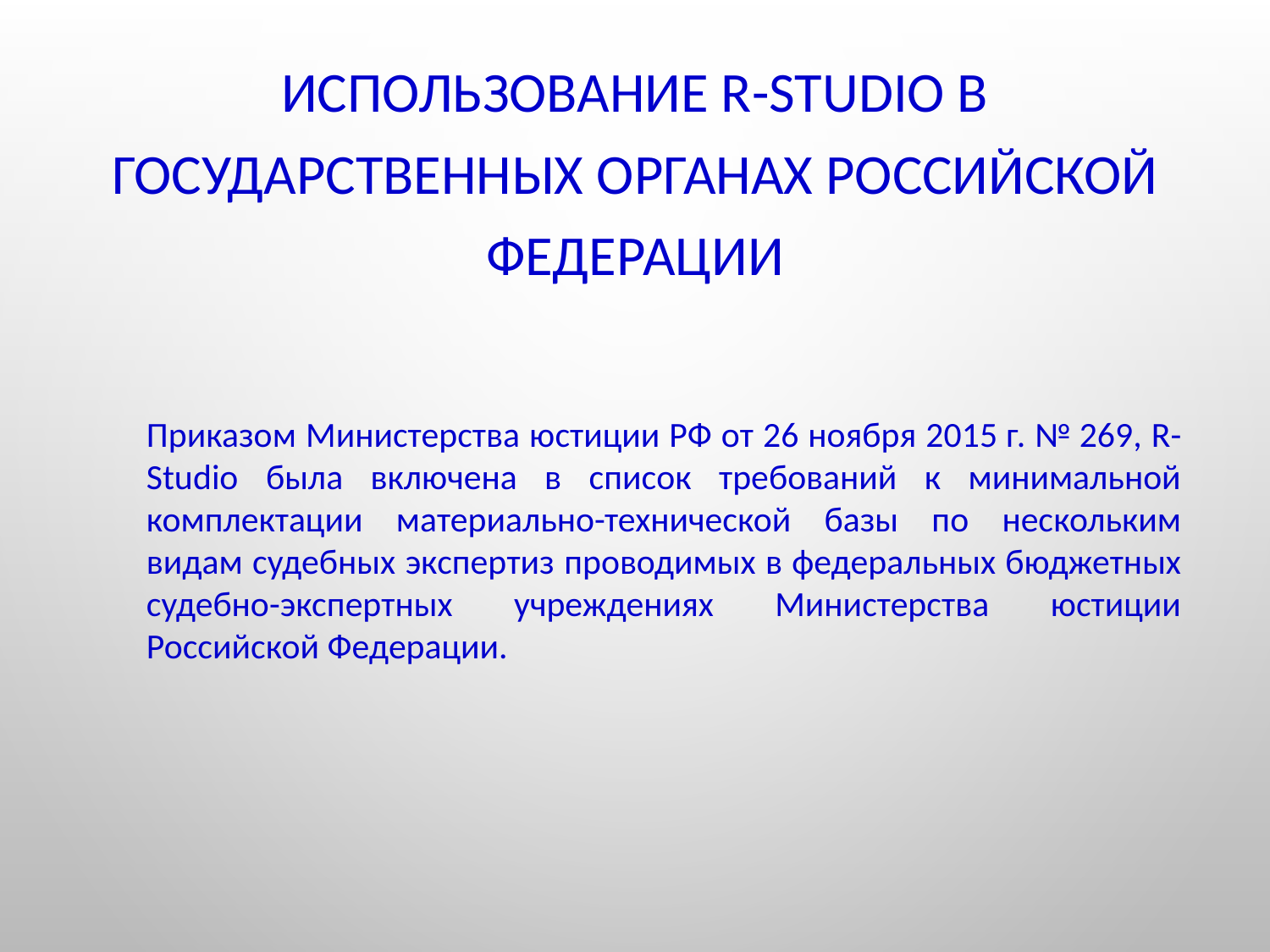

Использование R-Studio в государственных органах Российской Федерации

Приказом Министерства юстиции РФ от 26 ноября 2015 г. № 269, R-Studio была включена в список требований к минимальной комплектации материально-технической базы по нескольким видам судебных экспертиз проводимых в федеральных бюджетных судебно-экспертных учреждениях Министерства юстиции Российской Федерации.